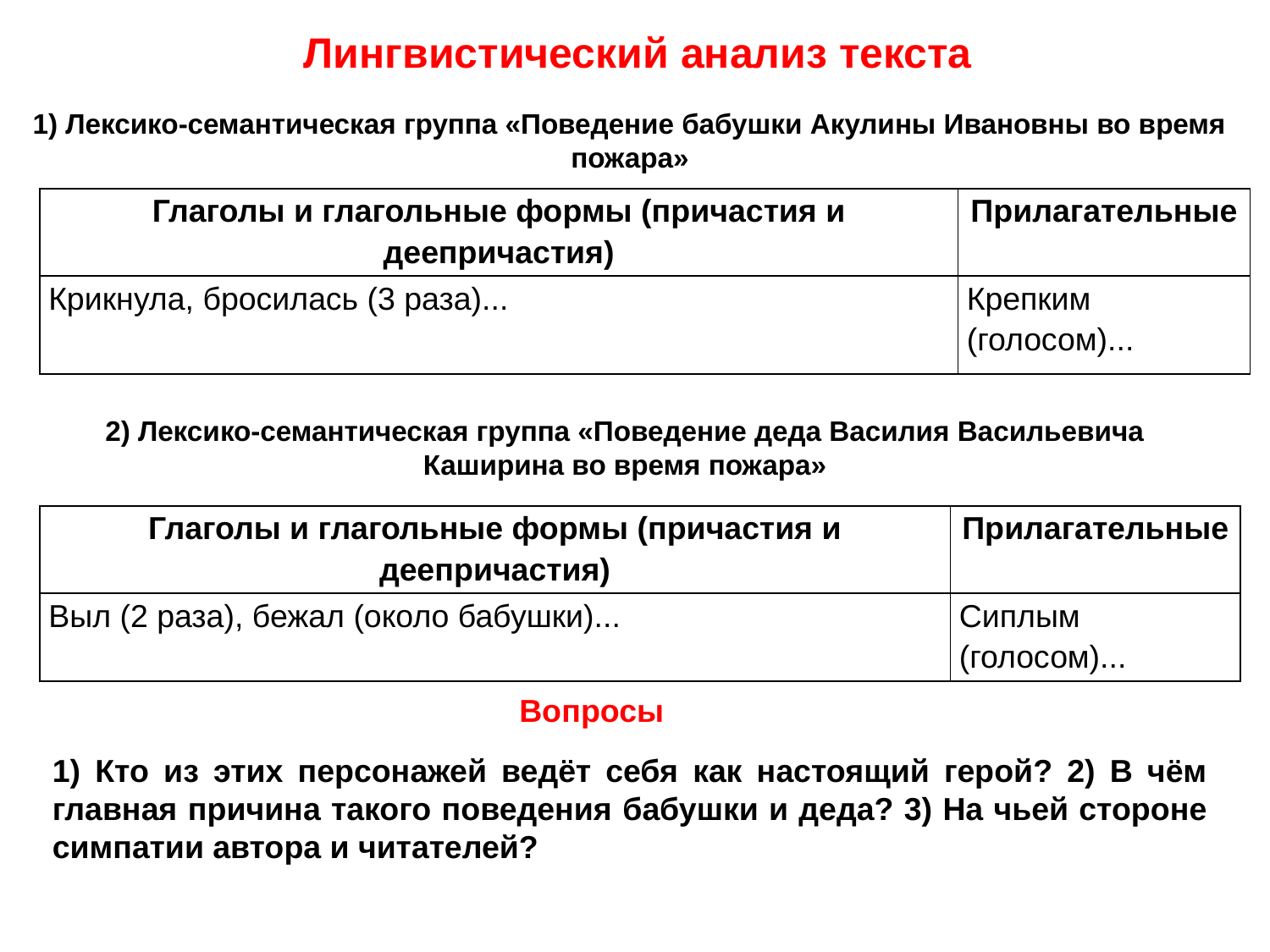

Лингвистический анализ текста
1) Лексико-семантическая группа «Поведение бабушки Акулины Ивановны во время пожара»
| Глаголы и глагольные формы (причастия и деепричастия) | Прилагательные |
| --- | --- |
| Крикнула, бросилась (3 раза)... | Крепким (голосом)... |
2) Лексико-семантическая группа «Поведение деда Василия Васильевича Каширина во время пожара»
| Глаголы и глагольные формы (причастия и деепричастия) | Прилагательные |
| --- | --- |
| Выл (2 раза), бежал (около бабушки)... | Сиплым (голосом)... |
Вопросы
1) Кто из этих персонажей ведёт себя как настоящий герой? 2) В чём главная причина такого поведения бабушки и деда? 3) На чьей стороне симпатии автора и читателей?